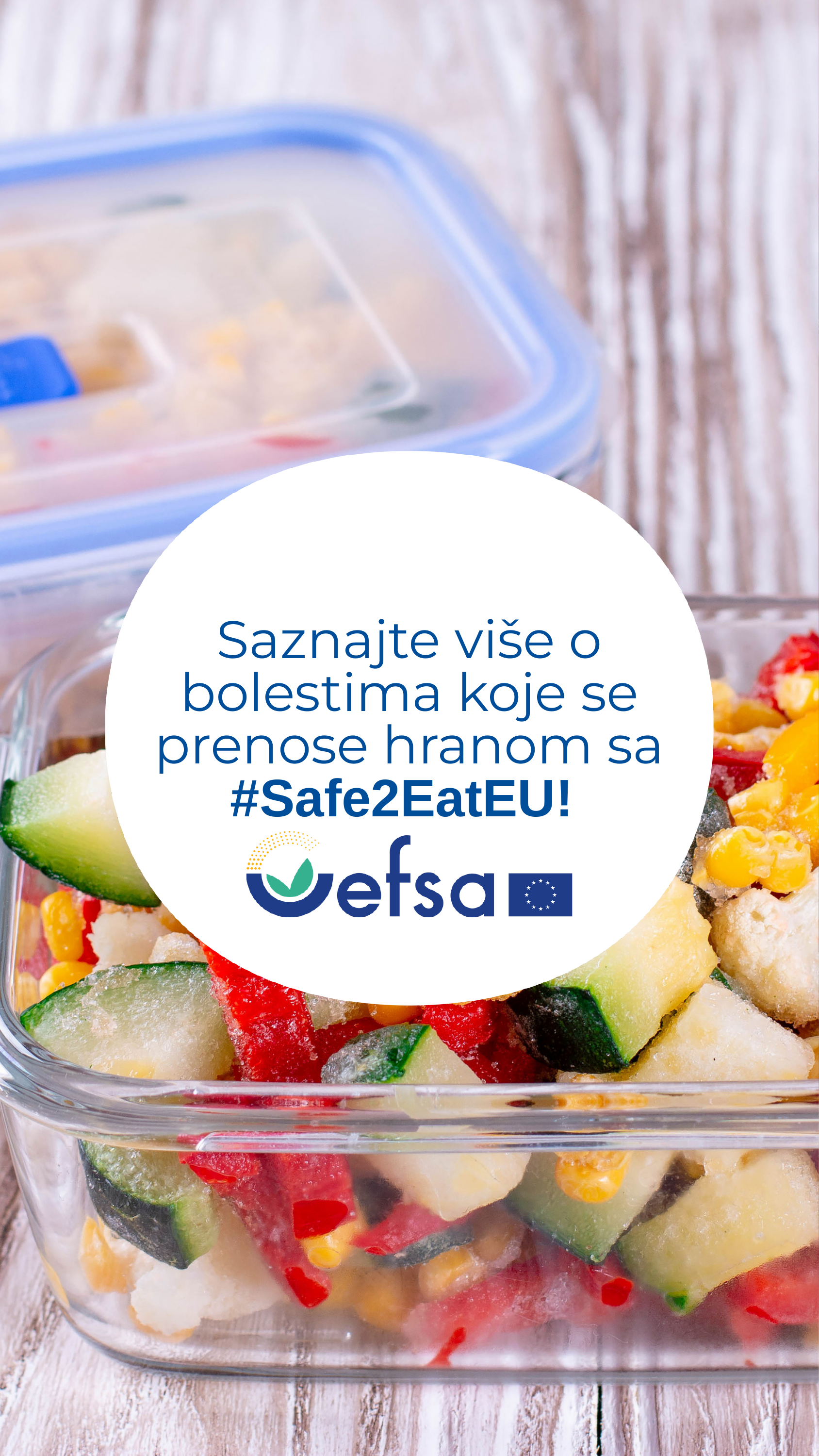

Saznajte više o bolestima koje se prenose hranom sa #Safe2EatEU!